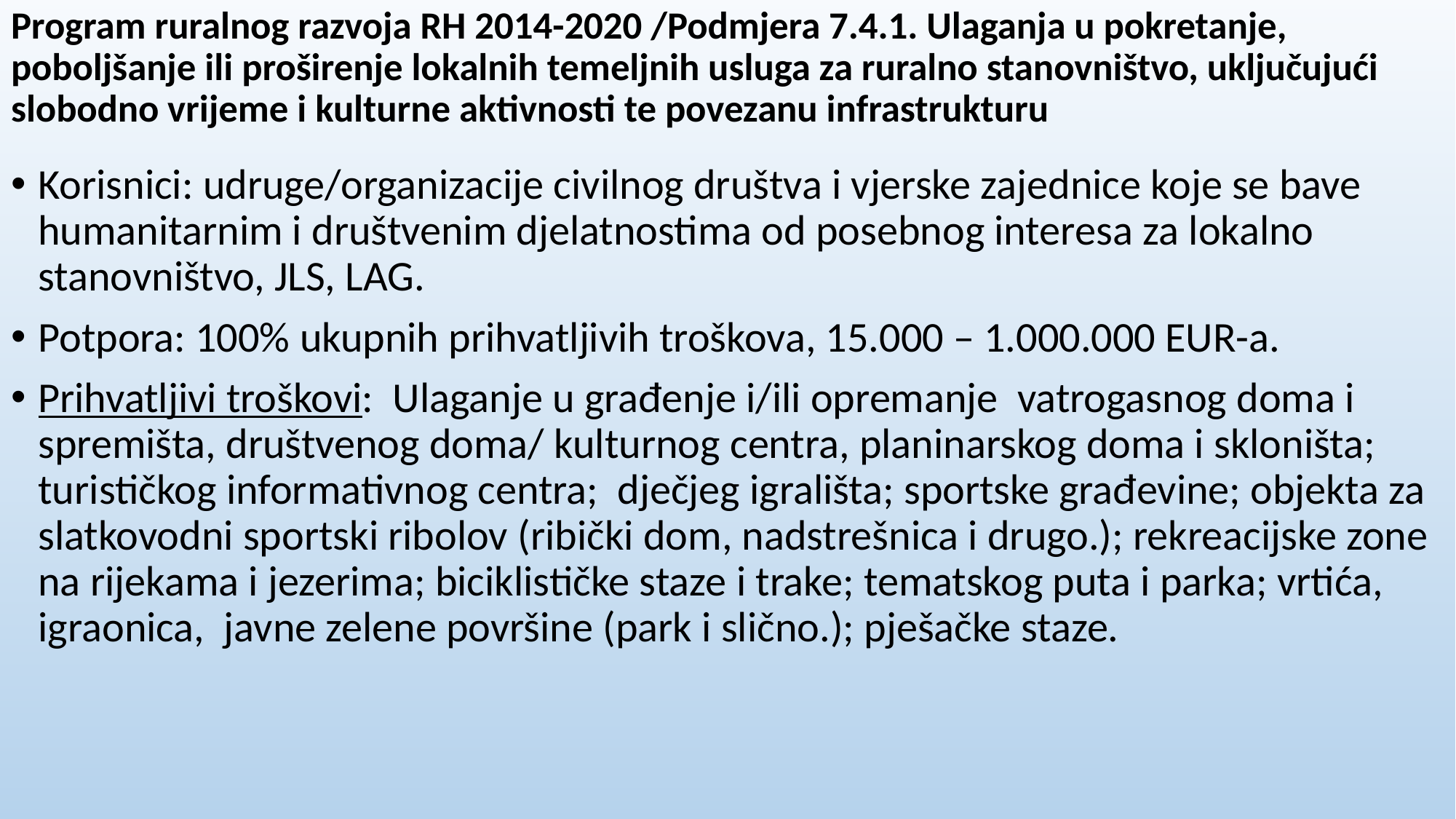

# Program ruralnog razvoja RH 2014-2020 /Podmjera 7.4.1. Ulaganja u pokretanje, poboljšanje ili proširenje lokalnih temeljnih usluga za ruralno stanovništvo, uključujući slobodno vrijeme i kulturne aktivnosti te povezanu infrastrukturu
Korisnici: udruge/organizacije civilnog društva i vjerske zajednice koje se bave humanitarnim i društvenim djelatnostima od posebnog interesa za lokalno stanovništvo, JLS, LAG.
Potpora: 100% ukupnih prihvatljivih troškova, 15.000 – 1.000.000 EUR-a.
Prihvatljivi troškovi:  Ulaganje u građenje i/ili opremanje  vatrogasnog doma i spremišta, društvenog doma/ kulturnog centra, planinarskog doma i skloništa;  turističkog informativnog centra;  dječjeg igrališta; sportske građevine; objekta za slatkovodni sportski ribolov (ribički dom, nadstrešnica i drugo.); rekreacijske zone na rijekama i jezerima; biciklističke staze i trake; tematskog puta i parka; vrtića, igraonica,  javne zelene površine (park i slično.); pješačke staze.